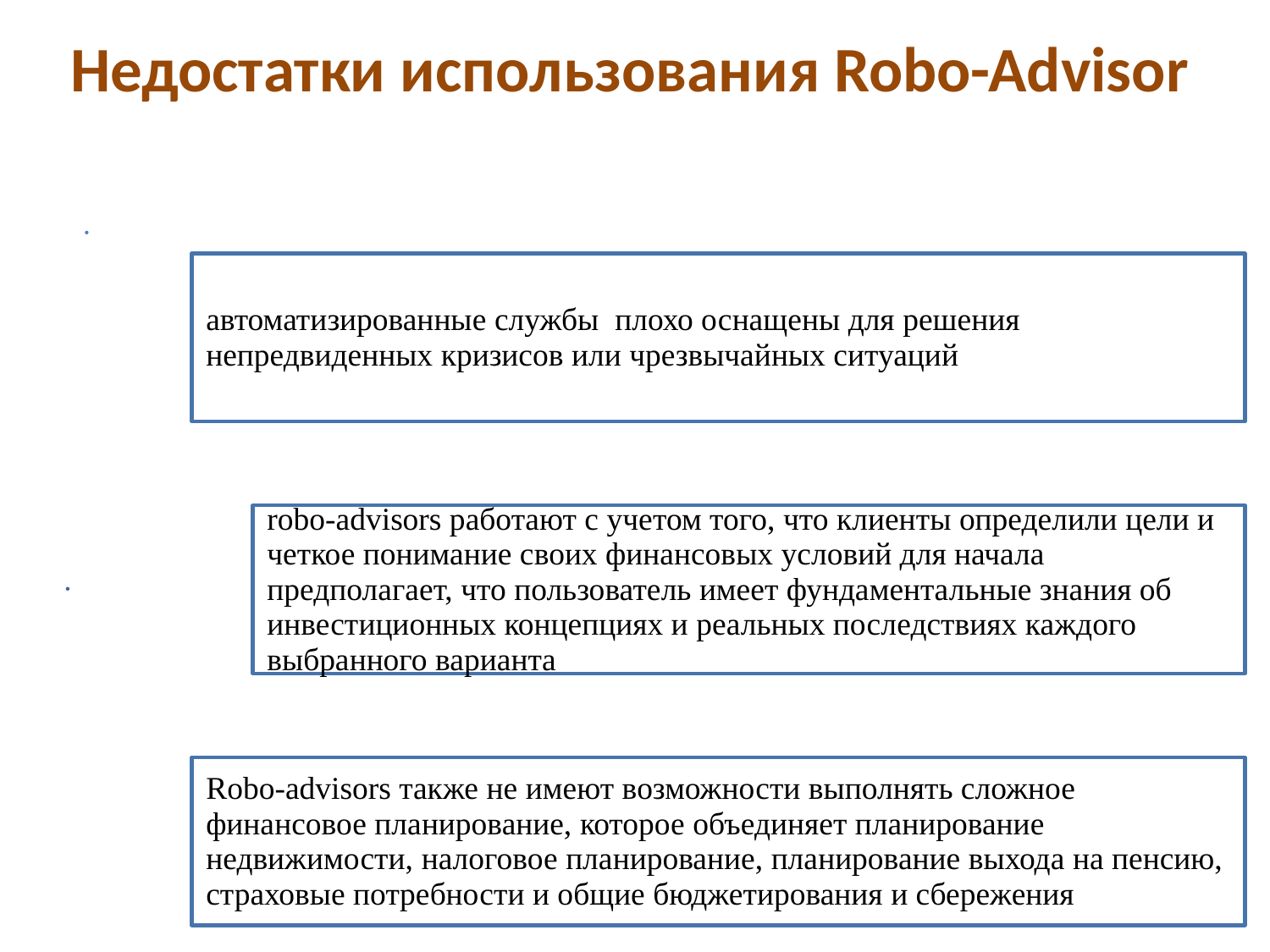

# Недостатки использования Robo-Advisor
автоматизированные службы  плохо оснащены для решения непредвиденных кризисов или чрезвычайных ситуаций
robo-advisors работают с учетом того, что клиенты определили цели и четкое понимание своих финансовых условий для начала предполагает, что пользователь имеет фундаментальные знания об инвестиционных концепциях и реальных последствиях каждого выбранного варианта
Robo-advisors также не имеют возможности выполнять сложное финансовое планирование, которое объединяет планирование недвижимости, налоговое планирование, планирование выхода на пенсию, страховые потребности и общие бюджетирования и сбережения
44